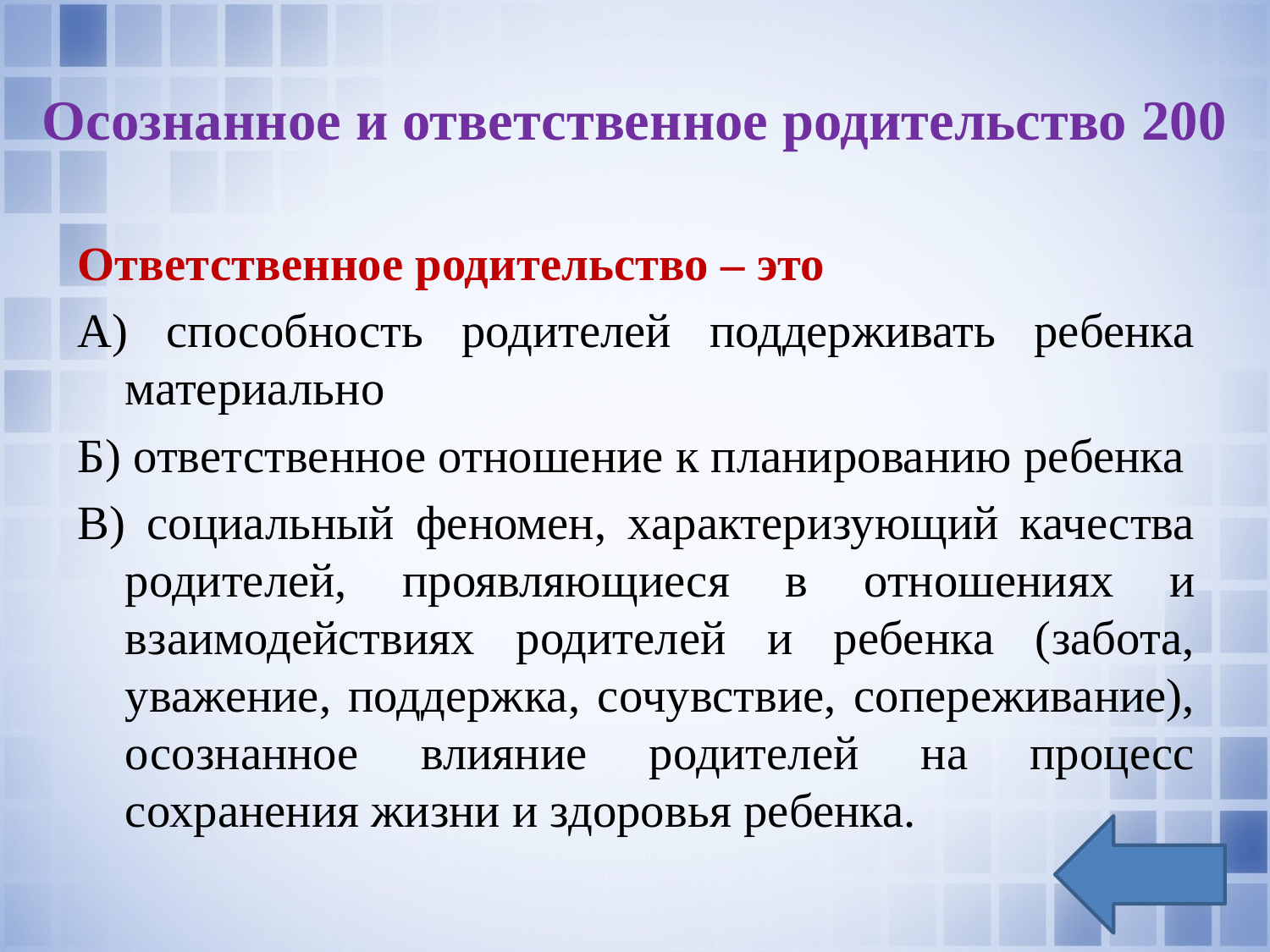

# Осознанное и ответственное родительство 200
Ответственное родительство – это
А) способность родителей поддерживать ребенка материально
Б) ответственное отношение к планированию ребенка
В) социальный феномен, характеризующий качества родителей, проявляющиеся в отношениях и взаимодействиях родителей и ребенка (забота, уважение, поддержка, сочувствие, сопереживание), осознанное влияние родителей на процесс сохранения жизни и здоровья ребенка.